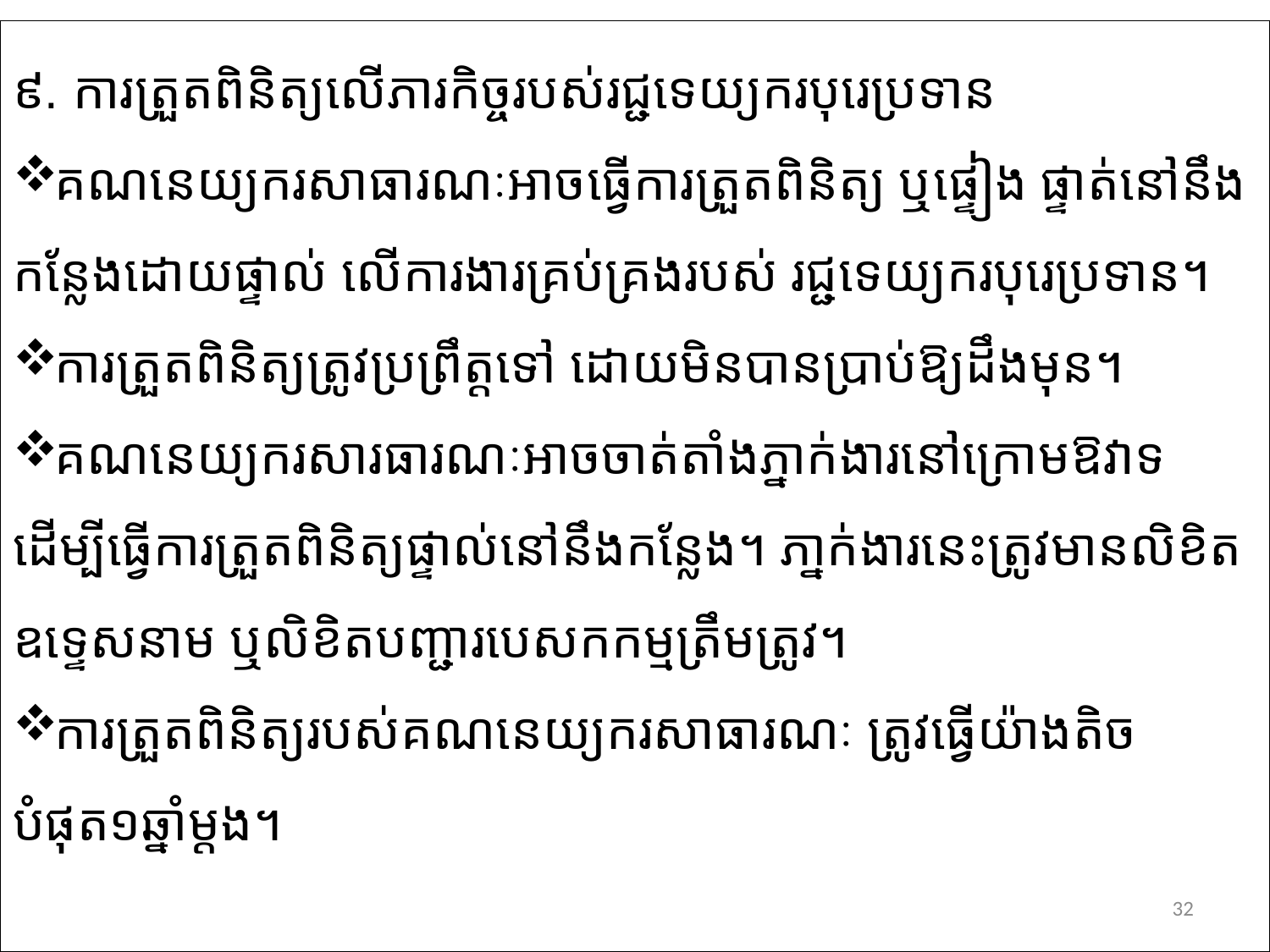

#
៩. ការត្រួតពិនិត្យលើភារកិច្ចរបស់រជ្ជទេយ្យករបុរេប្រទាន
គណនេយ្យករសាធារណៈអាចធ្វើការត្រួតពិនិត្យ ឬផ្ទៀង ផ្ទាត់នៅនឹងកន្លែងដោយផ្ទាល់ លើការងារគ្រប់គ្រងរបស់ រជ្ជទេយ្យករបុរេប្រទាន។
ការត្រួតពិនិត្យត្រូវប្រព្រឹត្តទៅ ដោយមិនបានប្រាប់ឱ្យដឹងមុន។
គណនេយ្យករសារធារណៈអាចចាត់តាំងភ្នាក់ងារនៅក្រោមឱវាទដើម្បីធ្វើការត្រួតពិនិត្យផ្ទាល់នៅនឹងកន្លែង។ ភា្នក់ងារនេះត្រូវមានលិខិតឧទេ្ទសនាម ឬលិខិតបញ្ជារបេសកកម្មត្រឹមត្រូវ។
ការត្រួតពិនិត្យរបស់គណនេយ្យករសាធារណៈ ត្រូវធ្វើយ៉ាងតិចបំផុត១ឆ្នាំម្តង។
32